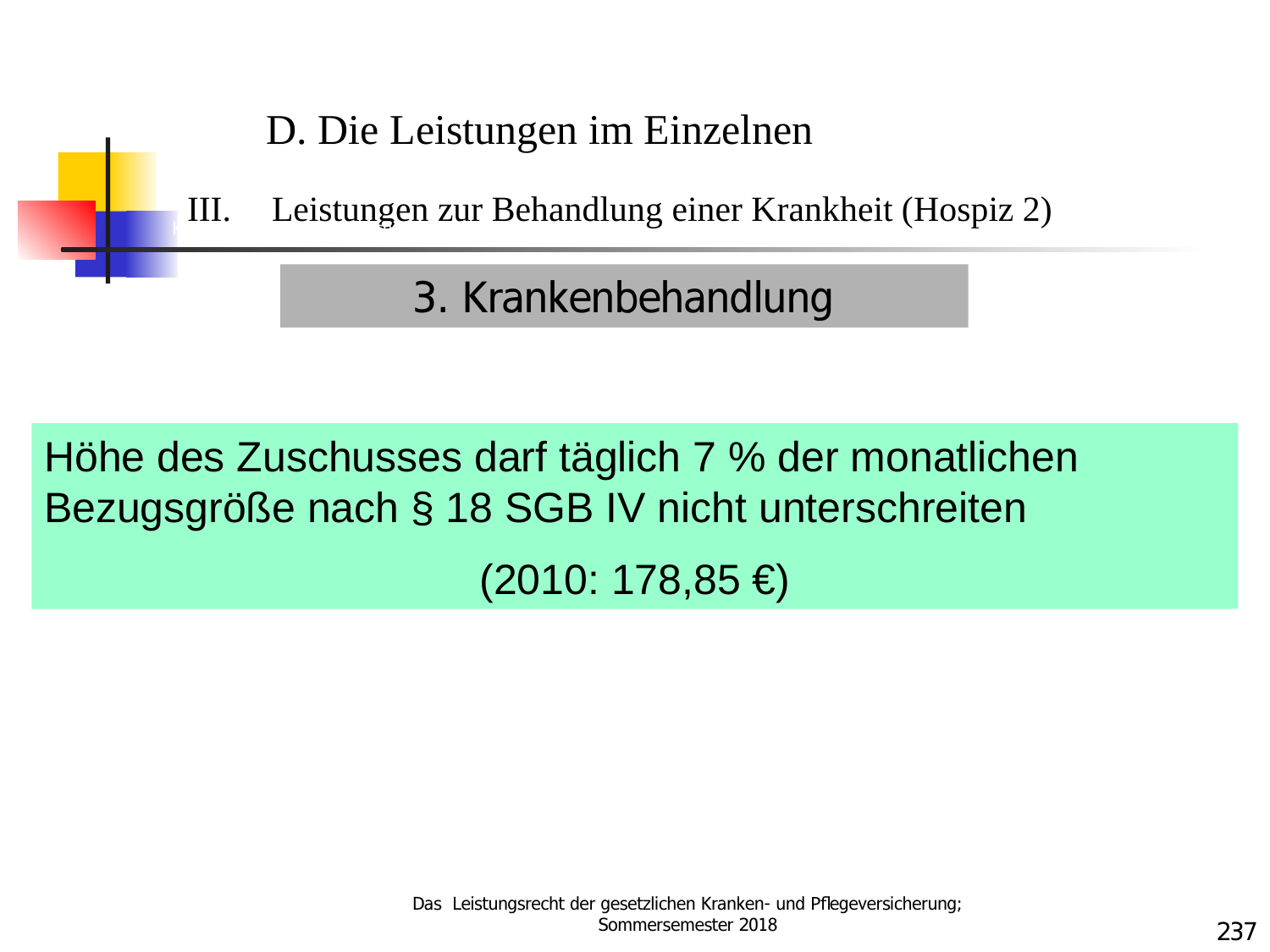

Krankenbehandlung 2 (Hospiz)
D. Die Leistungen im Einzelnen

Leistungen zur Behandlung einer Krankheit (Hospiz 2)
3. Krankenbehandlung
Höhe des Zuschusses darf täglich 7 % der monatlichen Bezugsgröße nach § 18 SGB IV nicht unterschreiten
(2010: 178,85 €)
Krankheit
Das  Leistungsrecht der gesetzlichen Kranken- und Pflegeversicherung; Sommersemester 2018
237